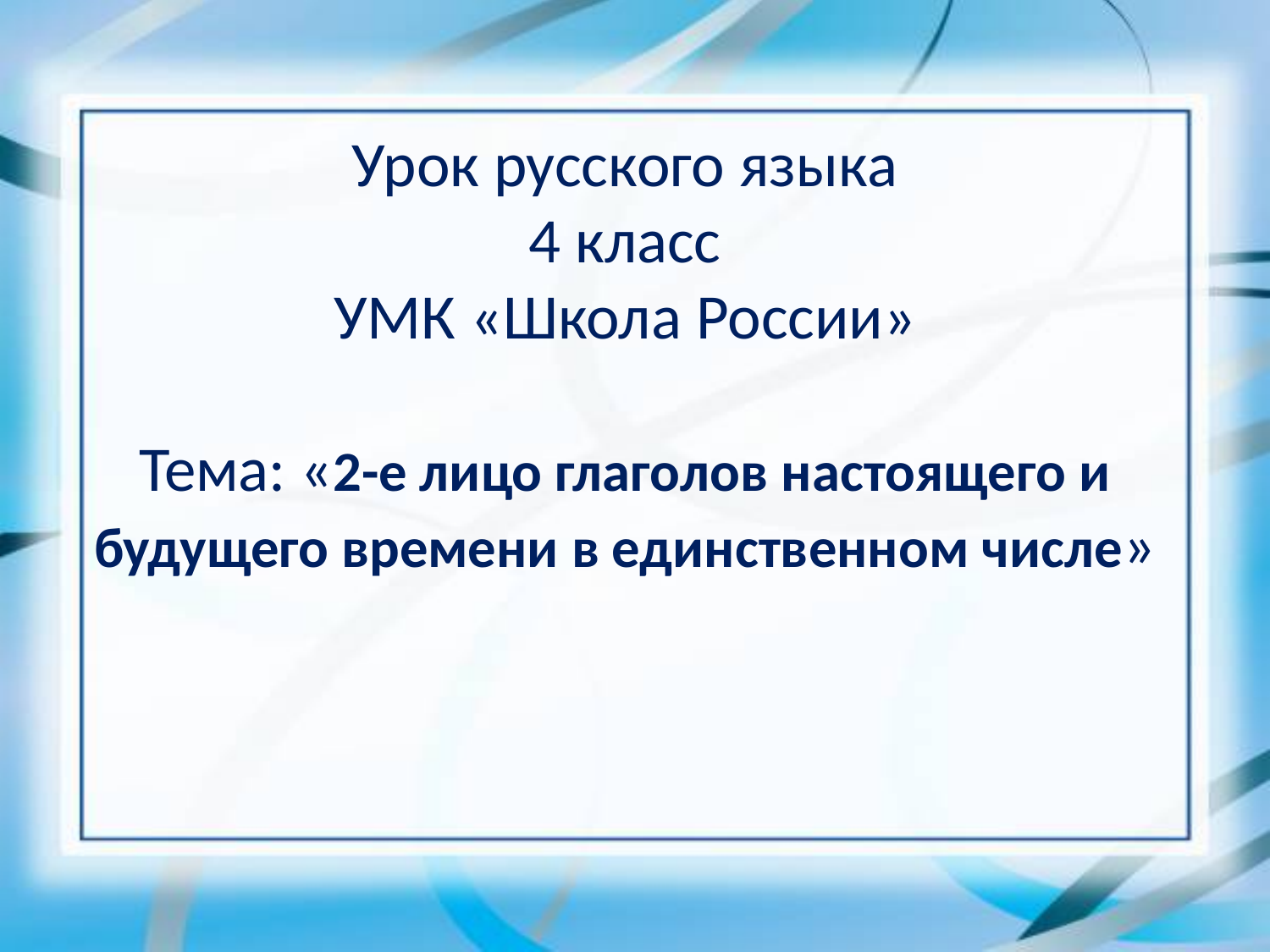

# Урок русского языка 4 класс УМК «Школа России» Тема: «2-е лицо глаголов настоящего и будущего времени в единственном числе»